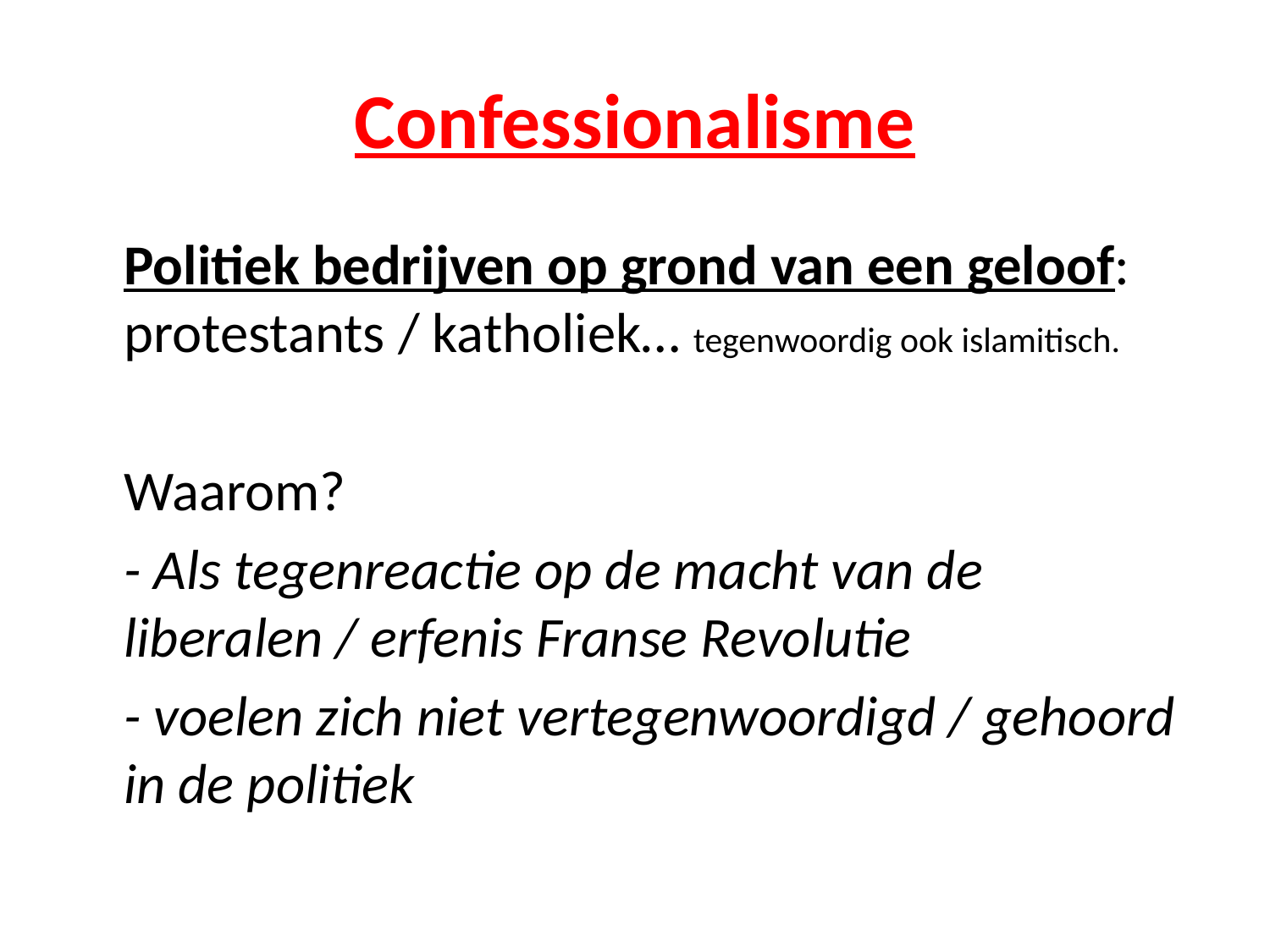

# Confessionalisme
	Politiek bedrijven op grond van een geloof: protestants / katholiek… tegenwoordig ook islamitisch.

	Waarom?
	- Als tegenreactie op de macht van de liberalen / erfenis Franse Revolutie
	- voelen zich niet vertegenwoordigd / gehoord in de politiek